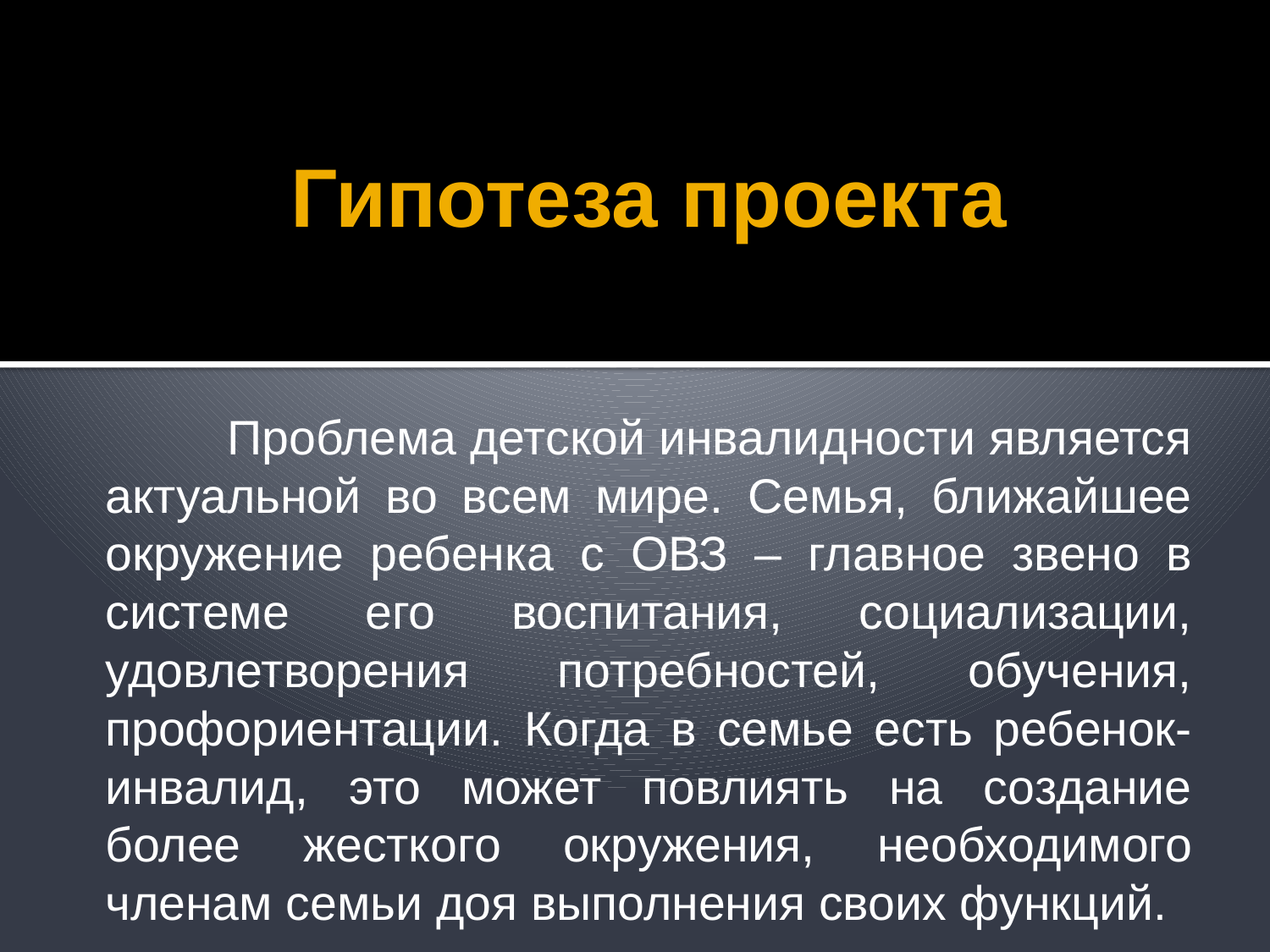

# Гипотеза проекта
         Проблема детской инвалидности является актуальной во всем мире. Семья, ближайшее окружение ребенка с ОВЗ – главное звено в системе его воспитания, социализации, удовлетворения потребностей, обучения, профориентации. Когда в семье есть ребенок-инвалид, это может повлиять на создание более жесткого окружения, необходимого членам семьи доя выполнения своих функций.